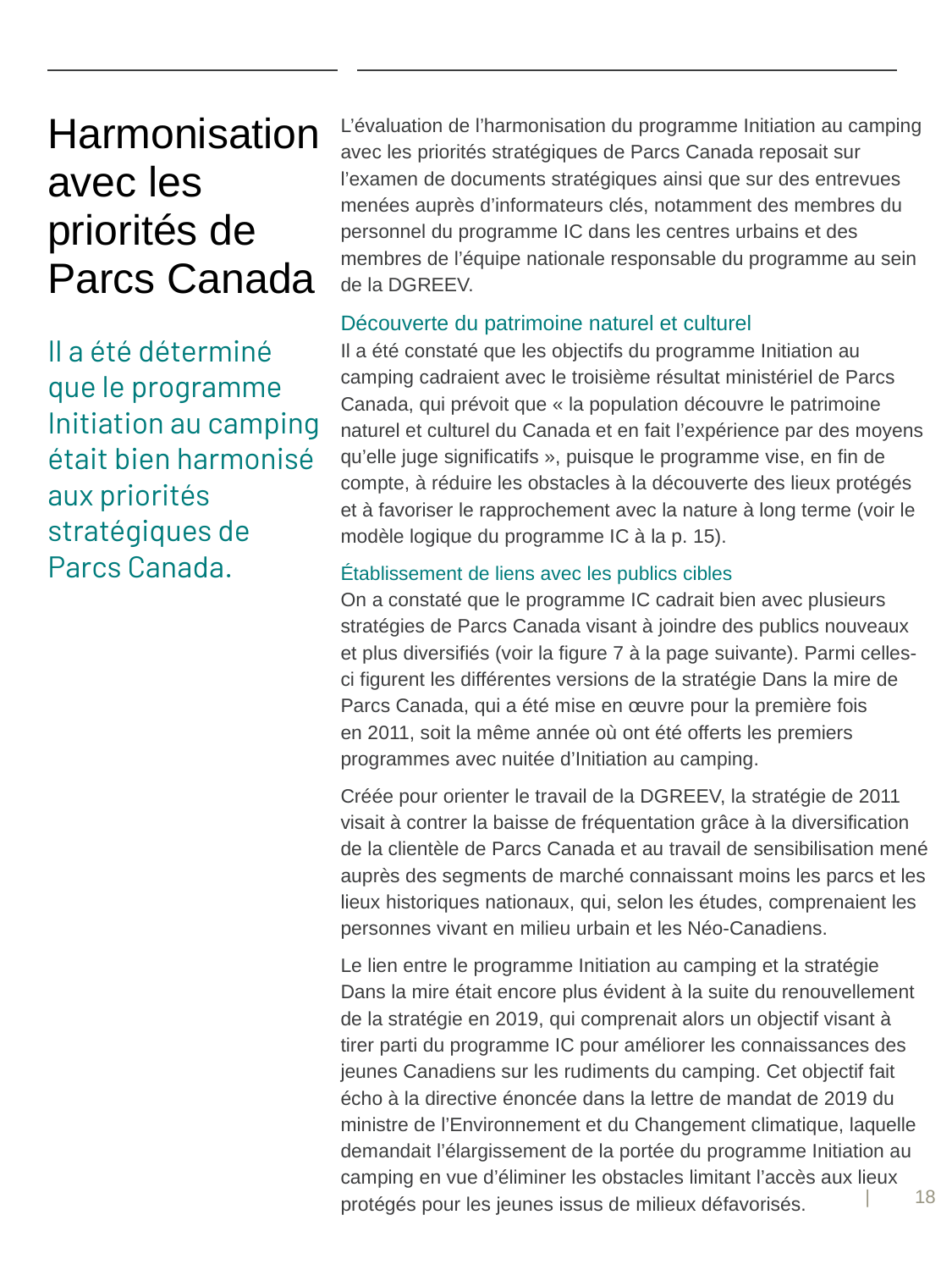

# Harmonisation avec les priorités de Parcs Canada
L’évaluation de l’harmonisation du programme Initiation au camping avec les priorités stratégiques de Parcs Canada reposait sur l’examen de documents stratégiques ainsi que sur des entrevues menées auprès d’informateurs clés, notamment des membres du personnel du programme IC dans les centres urbains et des membres de l’équipe nationale responsable du programme au sein de la DGREEV.
Découverte du patrimoine naturel et culturel
Il a été constaté que les objectifs du programme Initiation au camping cadraient avec le troisième résultat ministériel de Parcs Canada, qui prévoit que « la population découvre le patrimoine naturel et culturel du Canada et en fait l’expérience par des moyens qu’elle juge significatifs », puisque le programme vise, en fin de compte, à réduire les obstacles à la découverte des lieux protégés et à favoriser le rapprochement avec la nature à long terme (voir le modèle logique du programme IC à la p. 15).
Établissement de liens avec les publics cibles
On a constaté que le programme IC cadrait bien avec plusieurs stratégies de Parcs Canada visant à joindre des publics nouveaux et plus diversifiés (voir la figure 7 à la page suivante). Parmi celles-ci figurent les différentes versions de la stratégie Dans la mire de Parcs Canada, qui a été mise en œuvre pour la première fois en 2011, soit la même année où ont été offerts les premiers programmes avec nuitée d’Initiation au camping.
Créée pour orienter le travail de la DGREEV, la stratégie de 2011 visait à contrer la baisse de fréquentation grâce à la diversification de la clientèle de Parcs Canada et au travail de sensibilisation mené auprès des segments de marché connaissant moins les parcs et les lieux historiques nationaux, qui, selon les études, comprenaient les personnes vivant en milieu urbain et les Néo-Canadiens.
Le lien entre le programme Initiation au camping et la stratégie Dans la mire était encore plus évident à la suite du renouvellement de la stratégie en 2019, qui comprenait alors un objectif visant à tirer parti du programme IC pour améliorer les connaissances des jeunes Canadiens sur les rudiments du camping. Cet objectif fait écho à la directive énoncée dans la lettre de mandat de 2019 du ministre de l’Environnement et du Changement climatique, laquelle demandait l’élargissement de la portée du programme Initiation au camping en vue d’éliminer les obstacles limitant l’accès aux lieux protégés pour les jeunes issus de milieux défavorisés.

Il a été déterminé que le programme Initiation au camping était bien harmonisé aux priorités stratégiques de Parcs Canada.